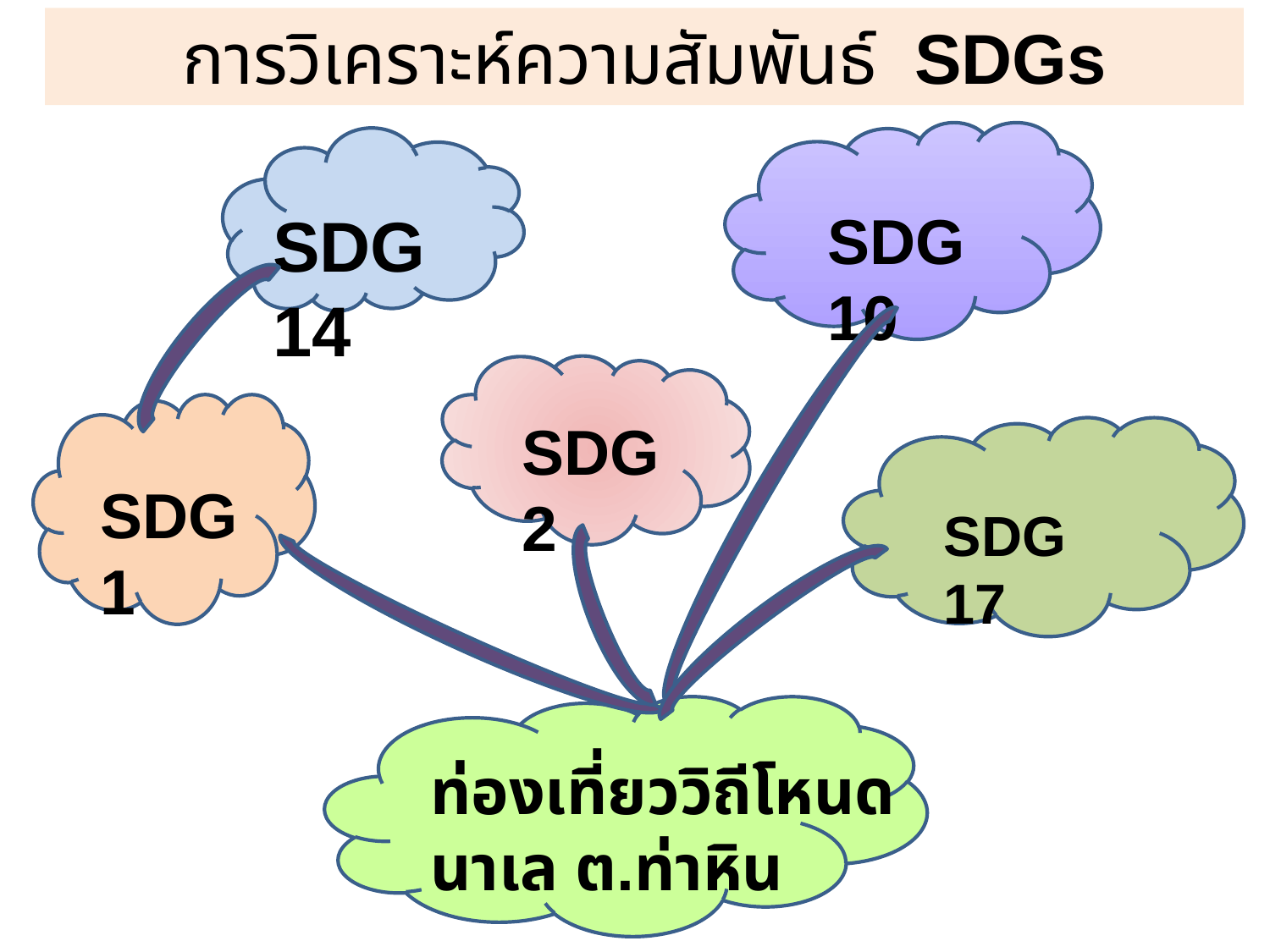

การวิเคราะห์ความสัมพันธ์  SDGs

SDG 10
SDG 14

SDG 2

SDG 1

SDG 17

ท่องเที่ยววิถีโหนดนาเล ต.ท่าหิน